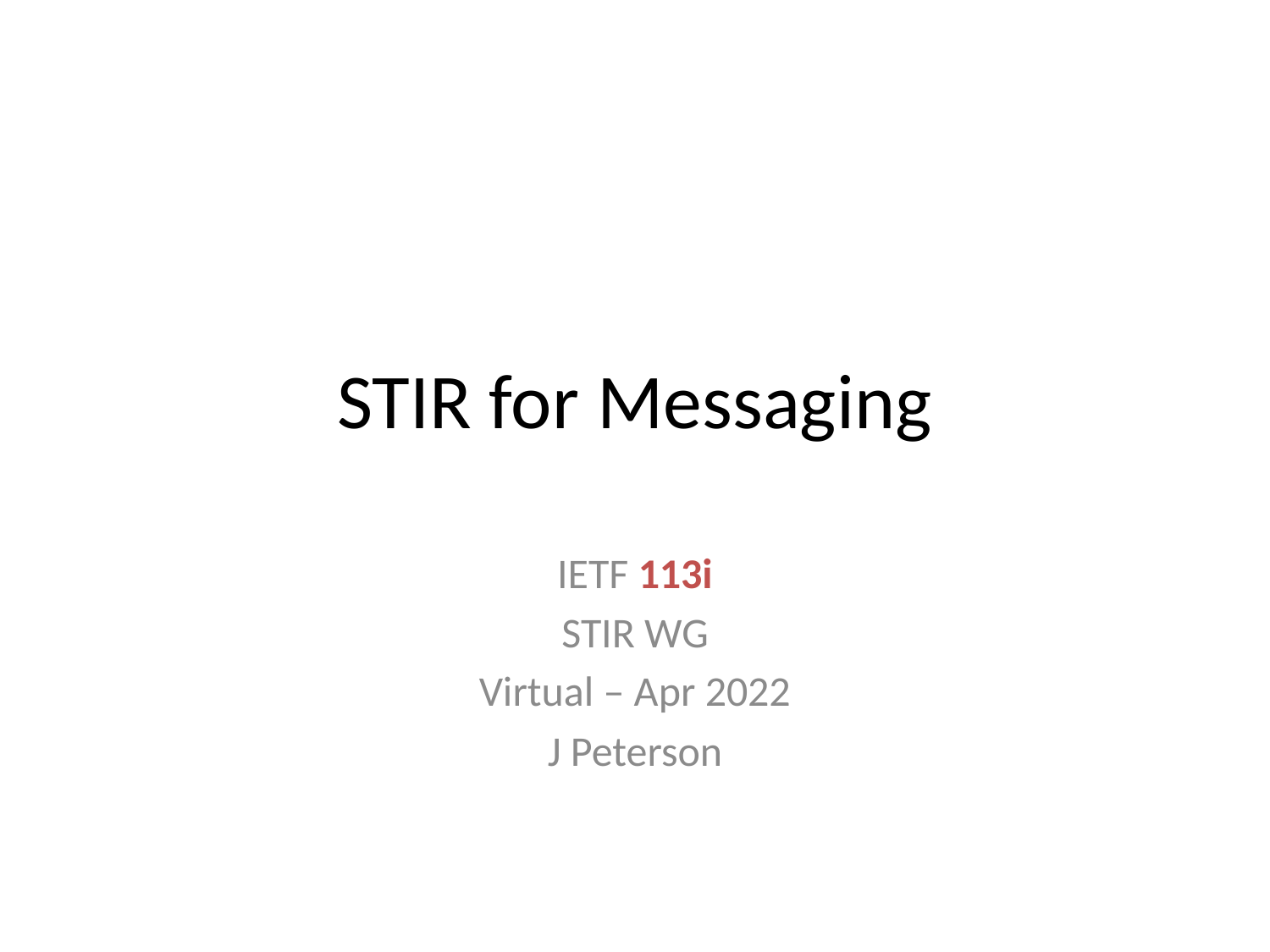

# STIR for Messaging
IETF 113i
STIR WG
Virtual – Apr 2022
J Peterson